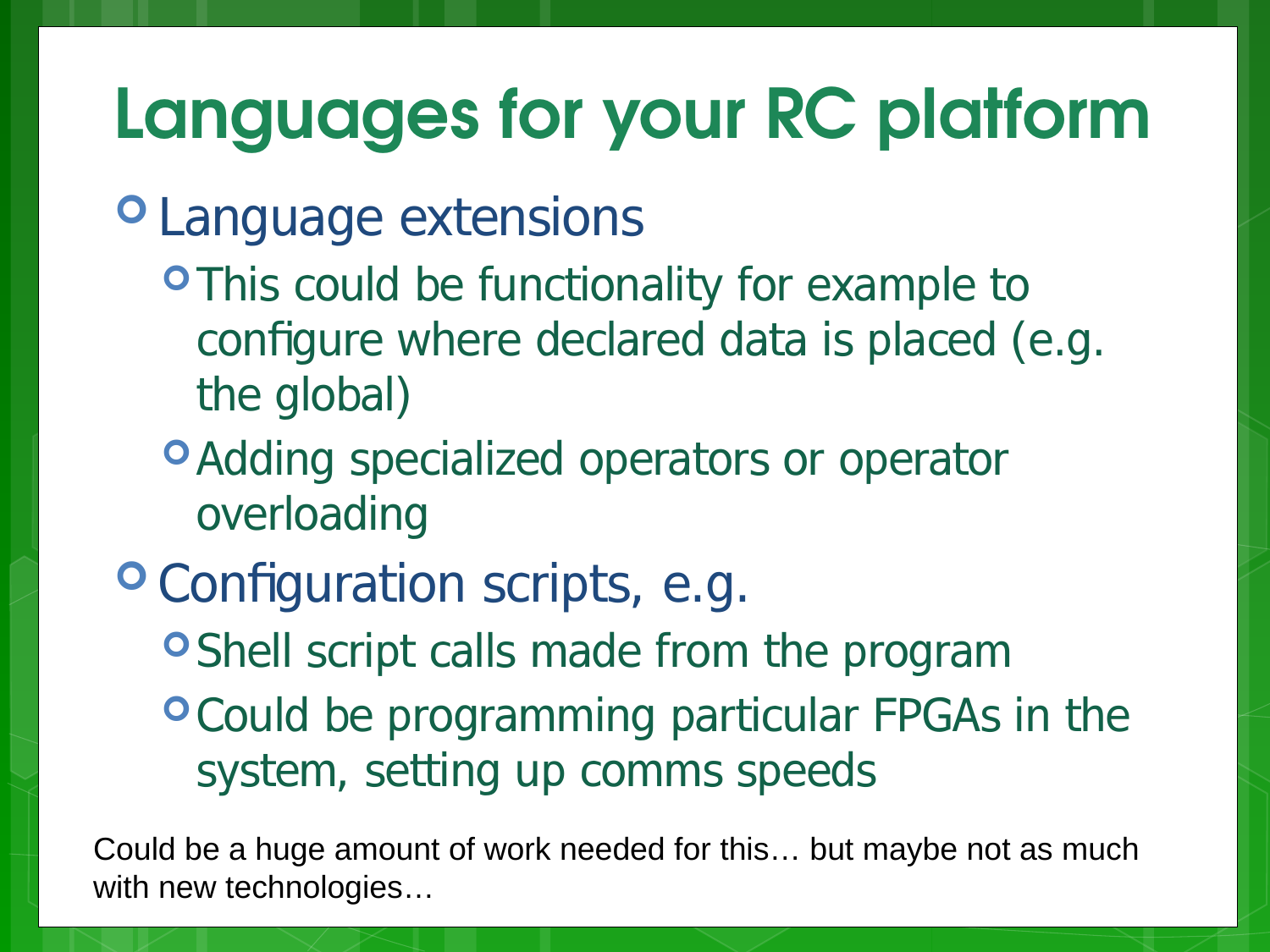

# Languages for your RC platform
Language extensions
This could be functionality for example to configure where declared data is placed (e.g. the global)
Adding specialized operators or operator overloading
Configuration scripts, e.g.
Shell script calls made from the program
Could be programming particular FPGAs in the system, setting up comms speeds
Could be a huge amount of work needed for this… but maybe not as much with new technologies…